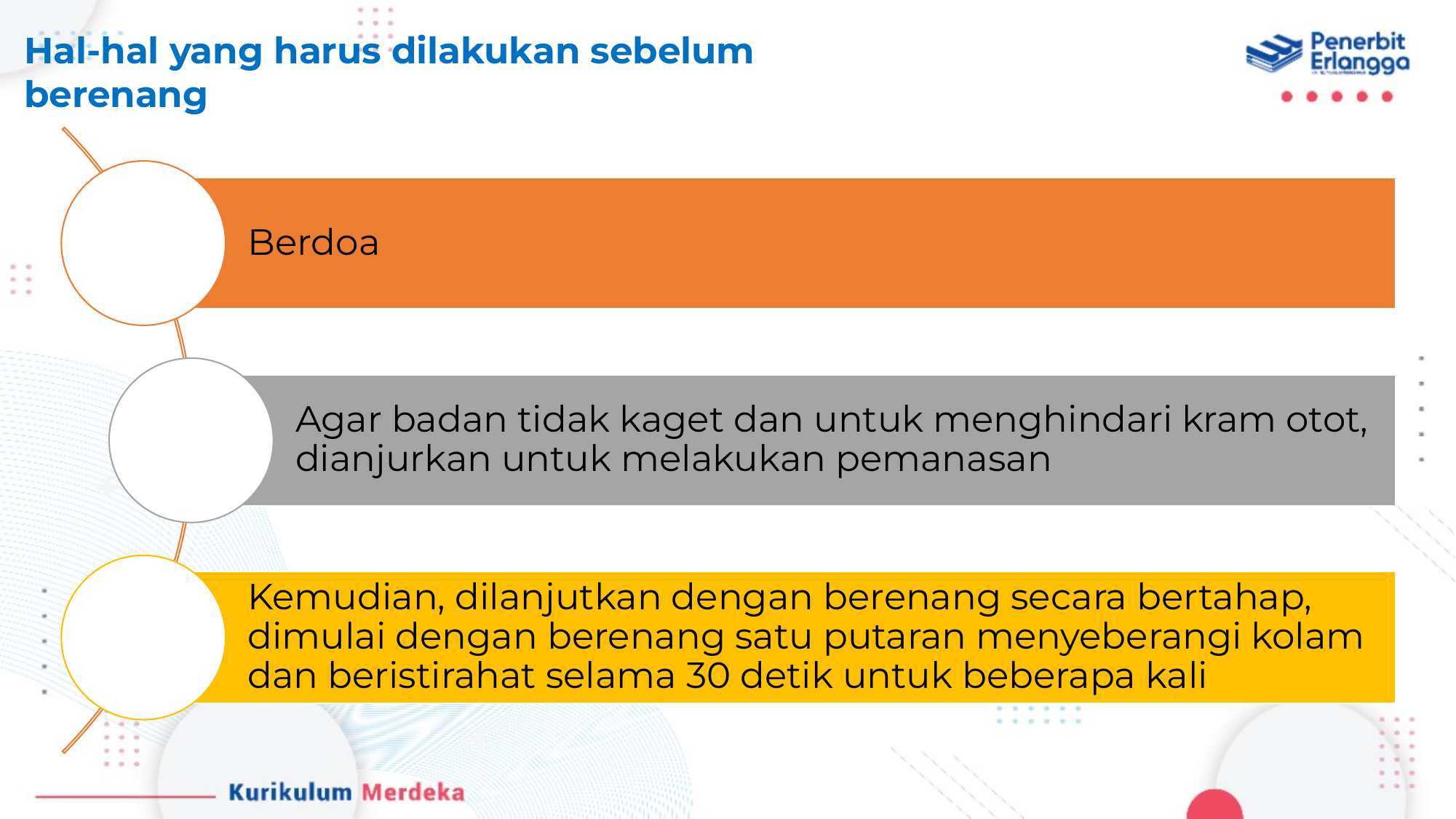

Hal-hal yang harus dilakukan sebelum berenang
Berdoa
Agar badan tidak kaget dan untuk menghindari kram otot, dianjurkan untuk melakukan pemanasan
Kemudian, dilanjutkan dengan berenang secara bertahap, dimulai dengan berenang satu putaran menyeberangi kolam dan beristirahat selama 30 detik untuk beberapa kali